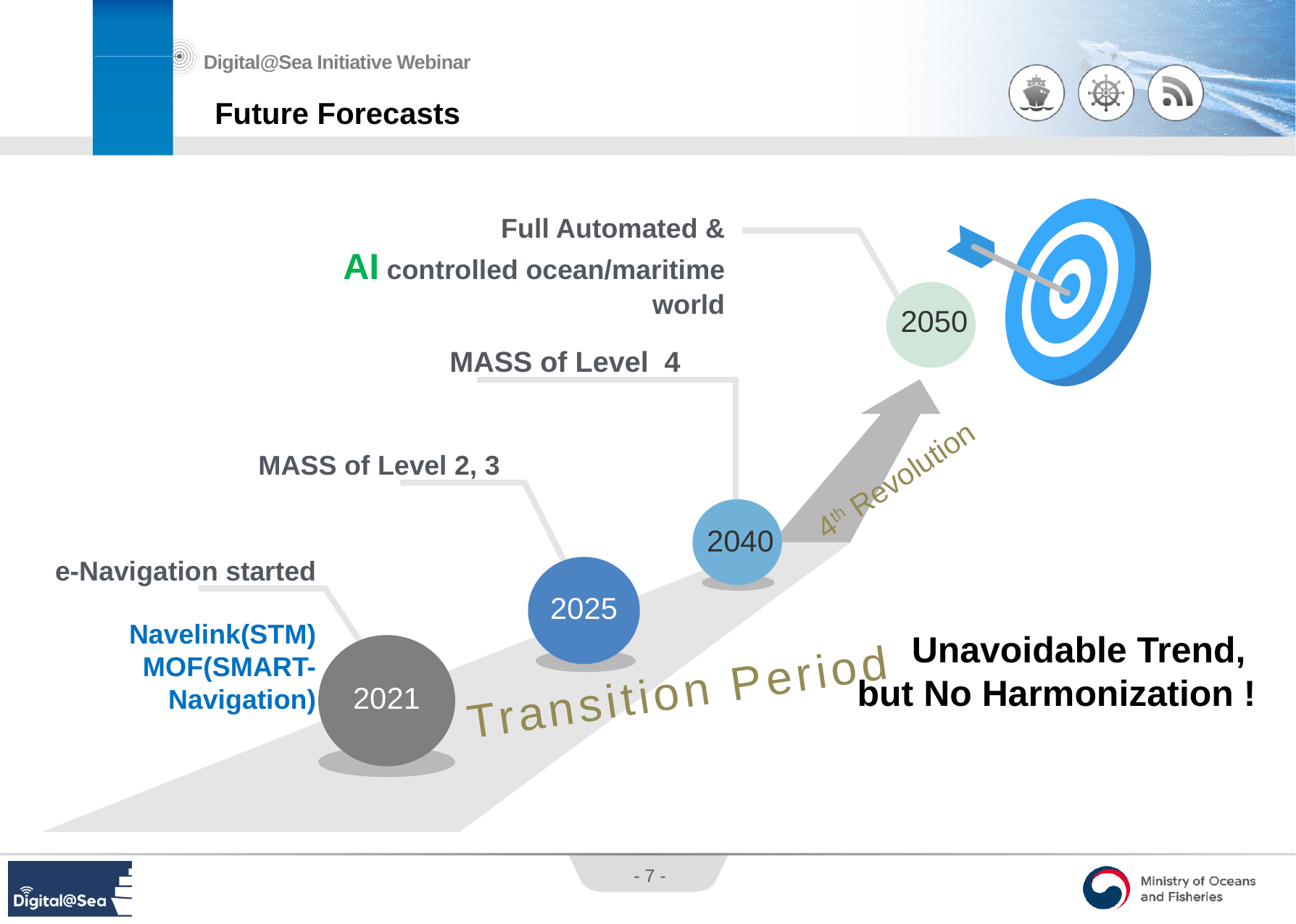

04
Future Forecasts

Full Automated &
AI controlled ocean/maritime world

2050
MASS of Level  4

MASS of Level 2, 3
4th Revolution

2040

e-Navigation started

Navelink(STM)
MOF(SMART-Navigation)

2025

2021

Transition Period

Unavoidable Trend,
but No Harmonization !